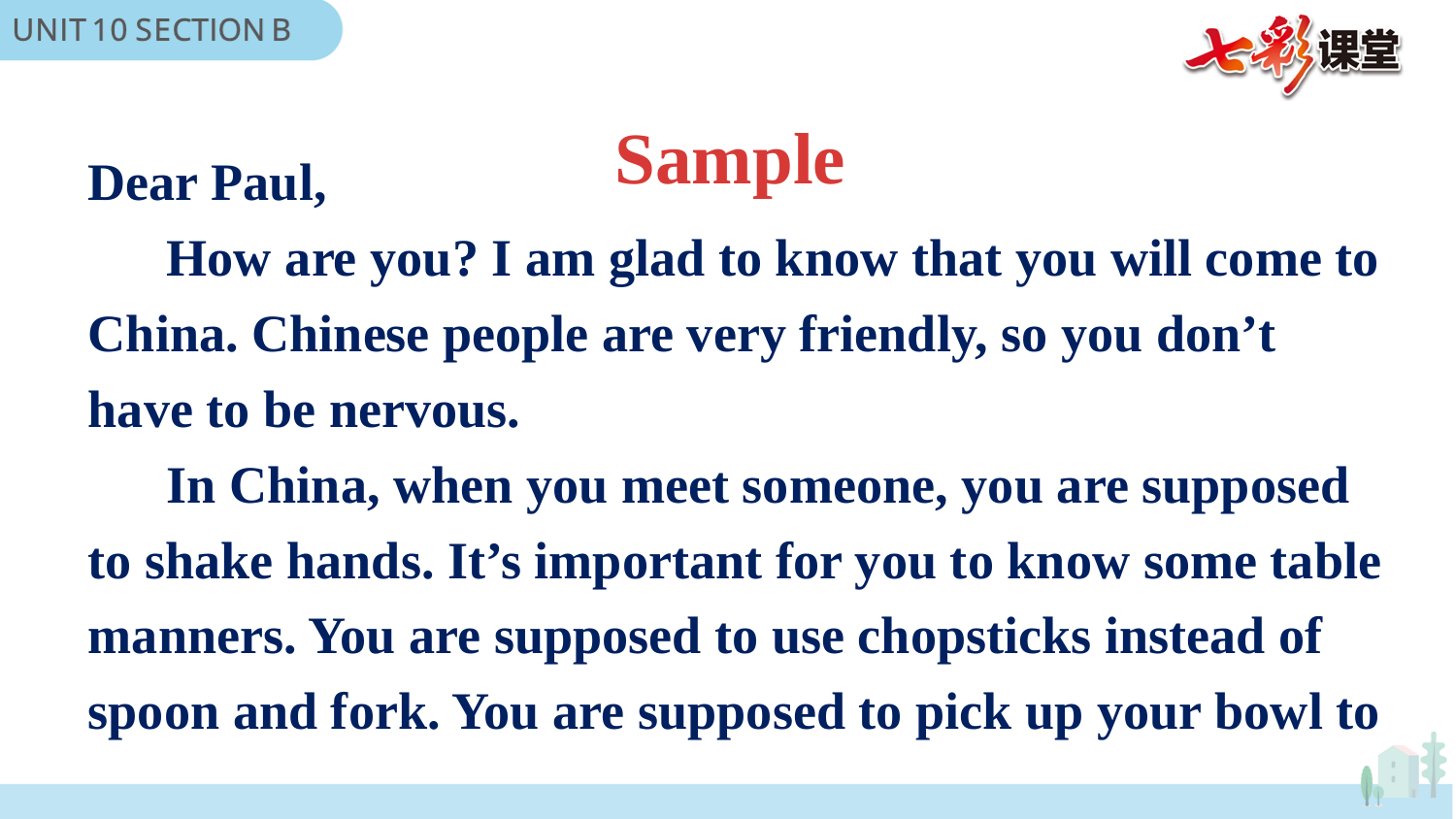

Sample
Dear Paul,
      How are you? I am glad to know that you will come to China. Chinese people are very friendly, so you don’t have to be nervous.
      In China, when you meet someone, you are supposed to shake hands. It’s important for you to know some table manners. You are supposed to use chopsticks instead of spoon and fork. You are supposed to pick up your bowl to